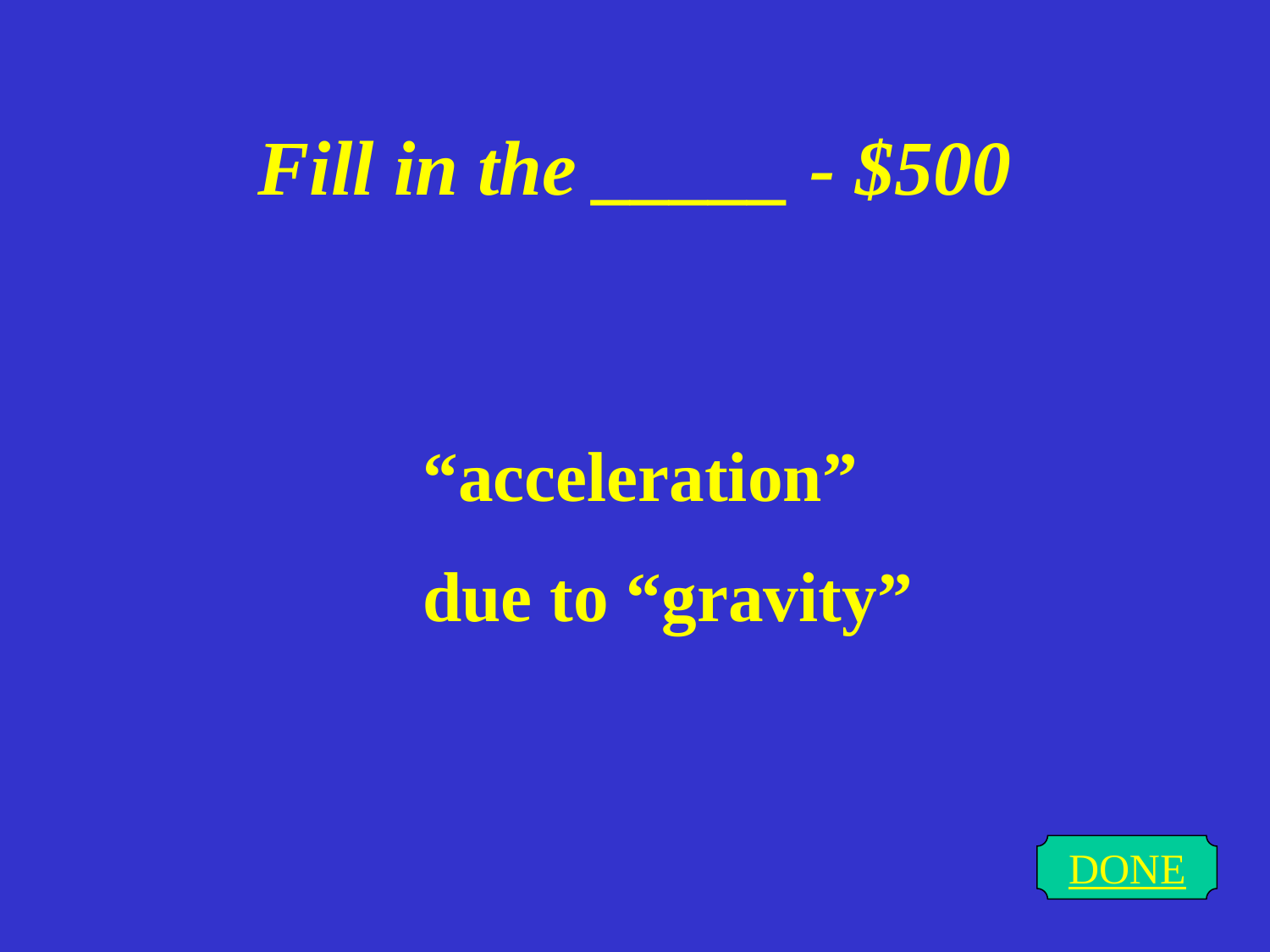

# Fill in the _____ - $500
“acceleration”
due to “gravity”

DONE